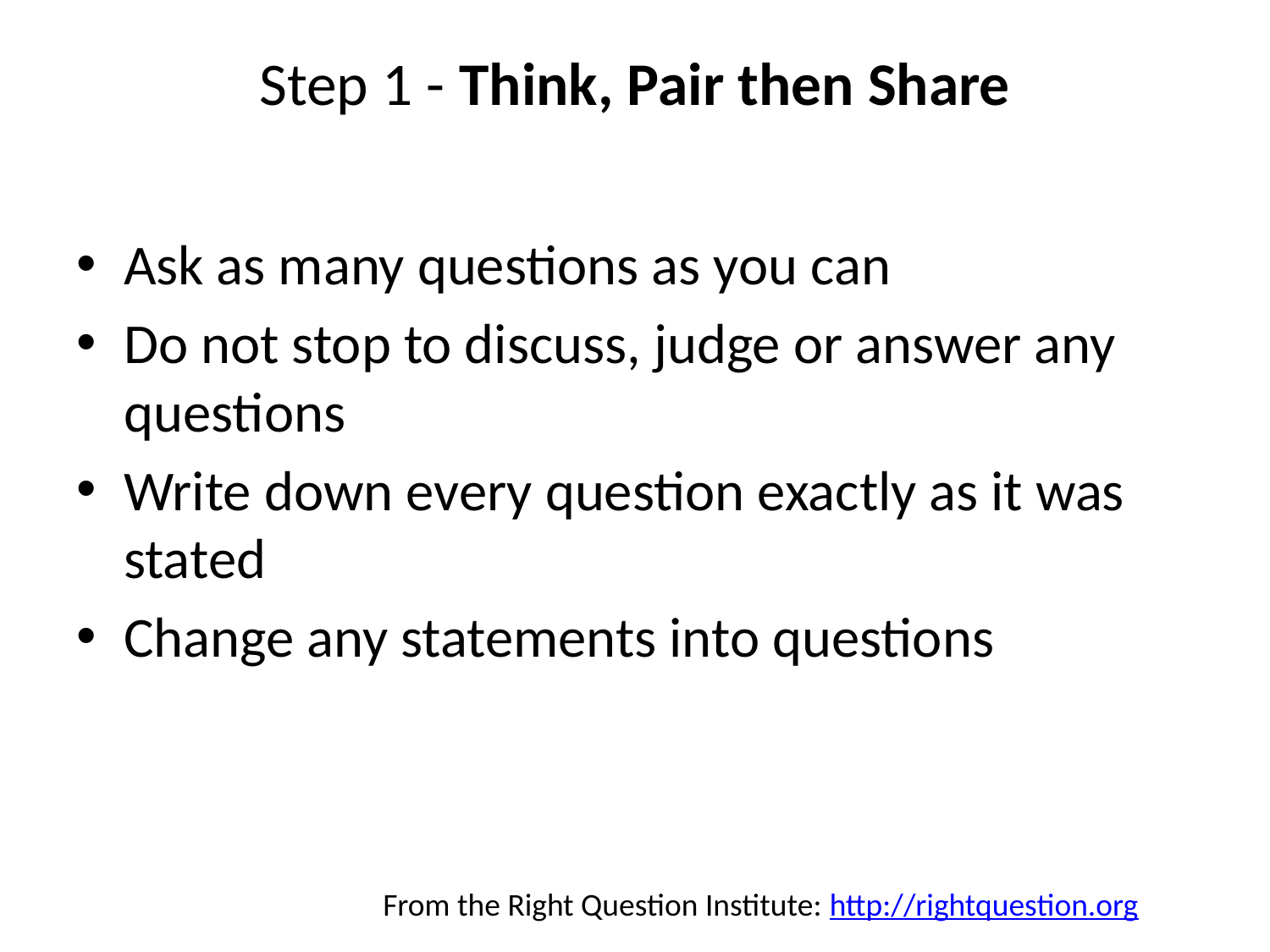

# Step 1 - Think, Pair then Share
Ask as many questions as you can
Do not stop to discuss, judge or answer any questions
Write down every question exactly as it was stated
Change any statements into questions
From the Right Question Institute: http://rightquestion.org